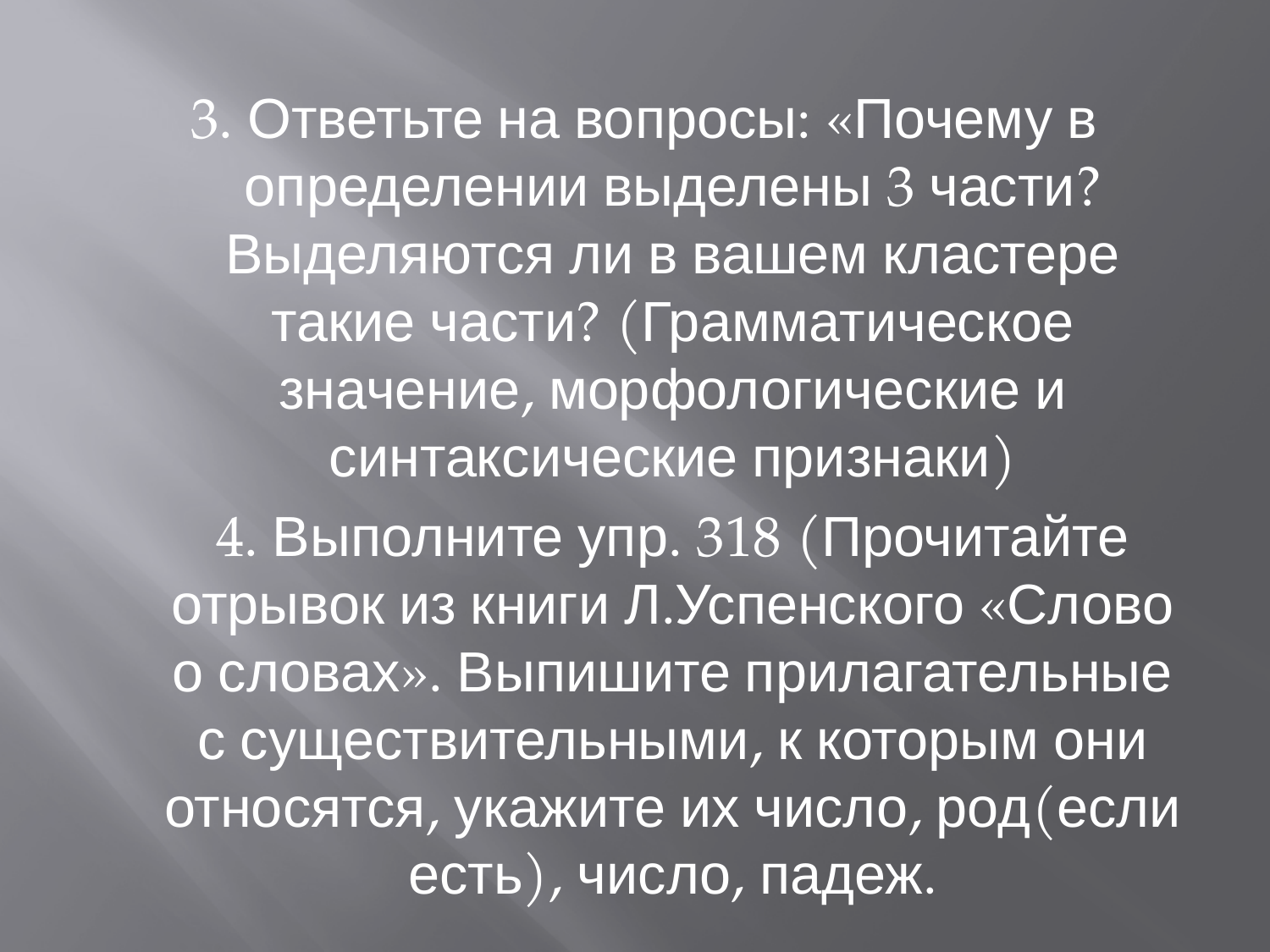

#
3. Ответьте на вопросы: «Почему в определении выделены 3 части? Выделяются ли в вашем кластере такие части? (Грамматическое значение, морфологические и синтаксические признаки)
    4. Выполните упр. 318 (Прочитайте отрывок из книги Л.Успенского «Слово о словах». Выпишите прилагательные с существительными, к которым они относятся, укажите их число, род(если есть), число, падеж.